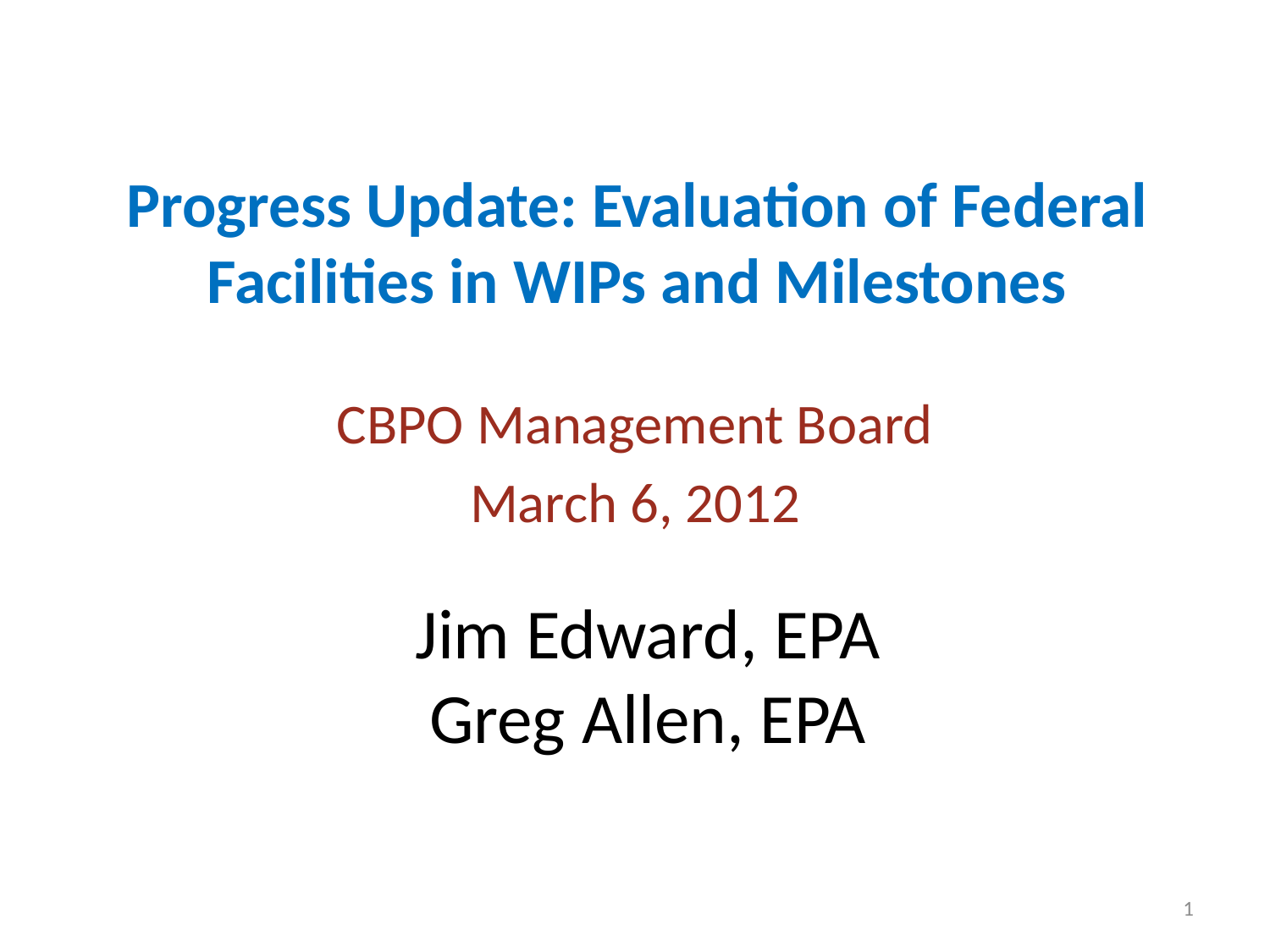

# Progress Update: Evaluation of Federal Facilities in WIPs and Milestones
CBPO Management Board
March 6, 2012
Jim Edward, EPA
Greg Allen, EPA
1